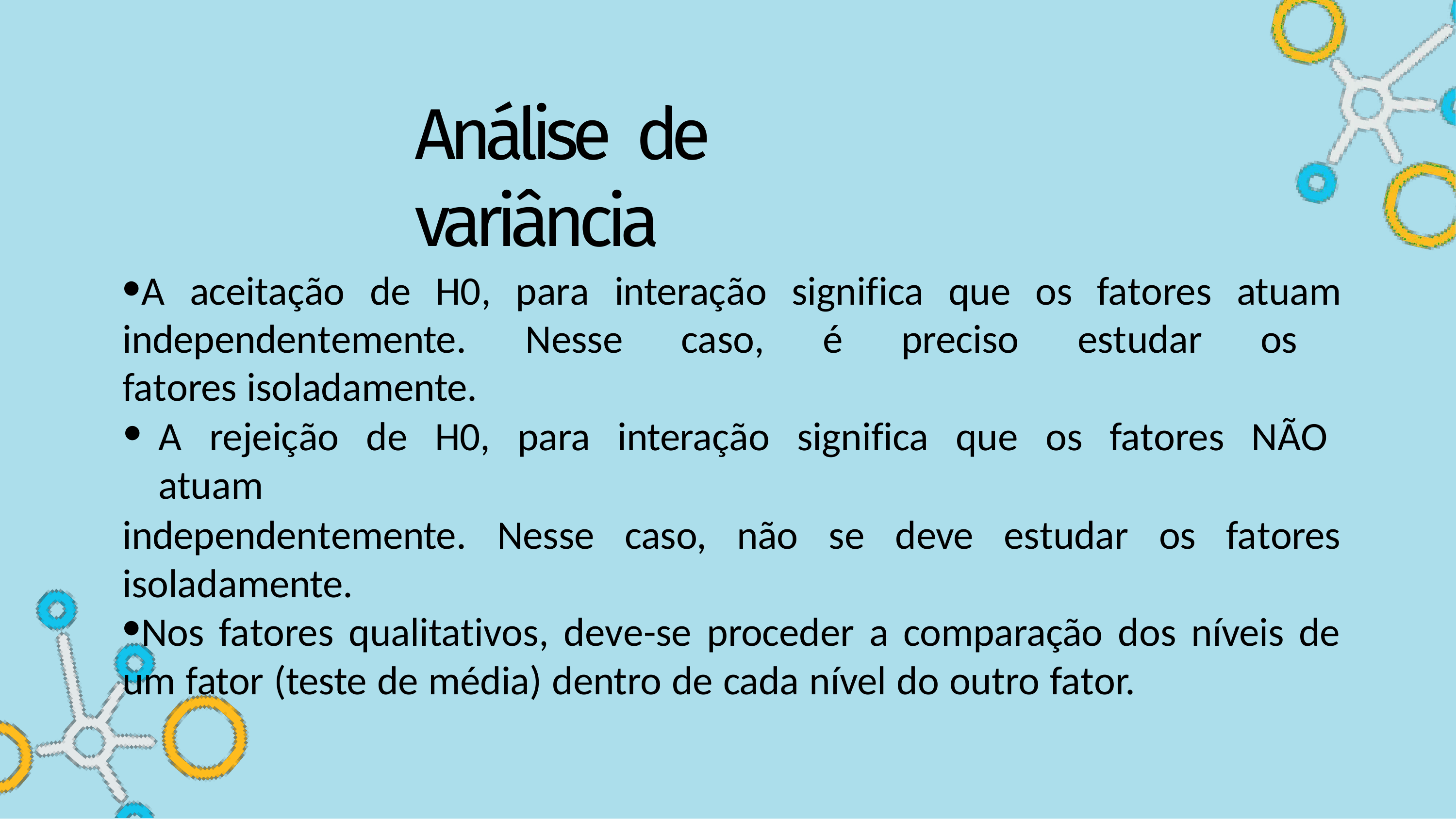

Análise de variância
A  aceitação  de  H0,  para  interação  significa  que  os  fatores  atuam independentemente.    Nesse    caso,    é    preciso    estudar    os    fatores isoladamente.
A  rejeição  de  H0,  para  interação  significa  que  os  fatores  NÃO  atuam
independentemente.   Nesse   caso,   não   se   deve   estudar   os   fatores isoladamente.
Nos fatores qualitativos, deve-se proceder a comparação dos níveis de um fator (teste de média) dentro de cada nível do outro fator.